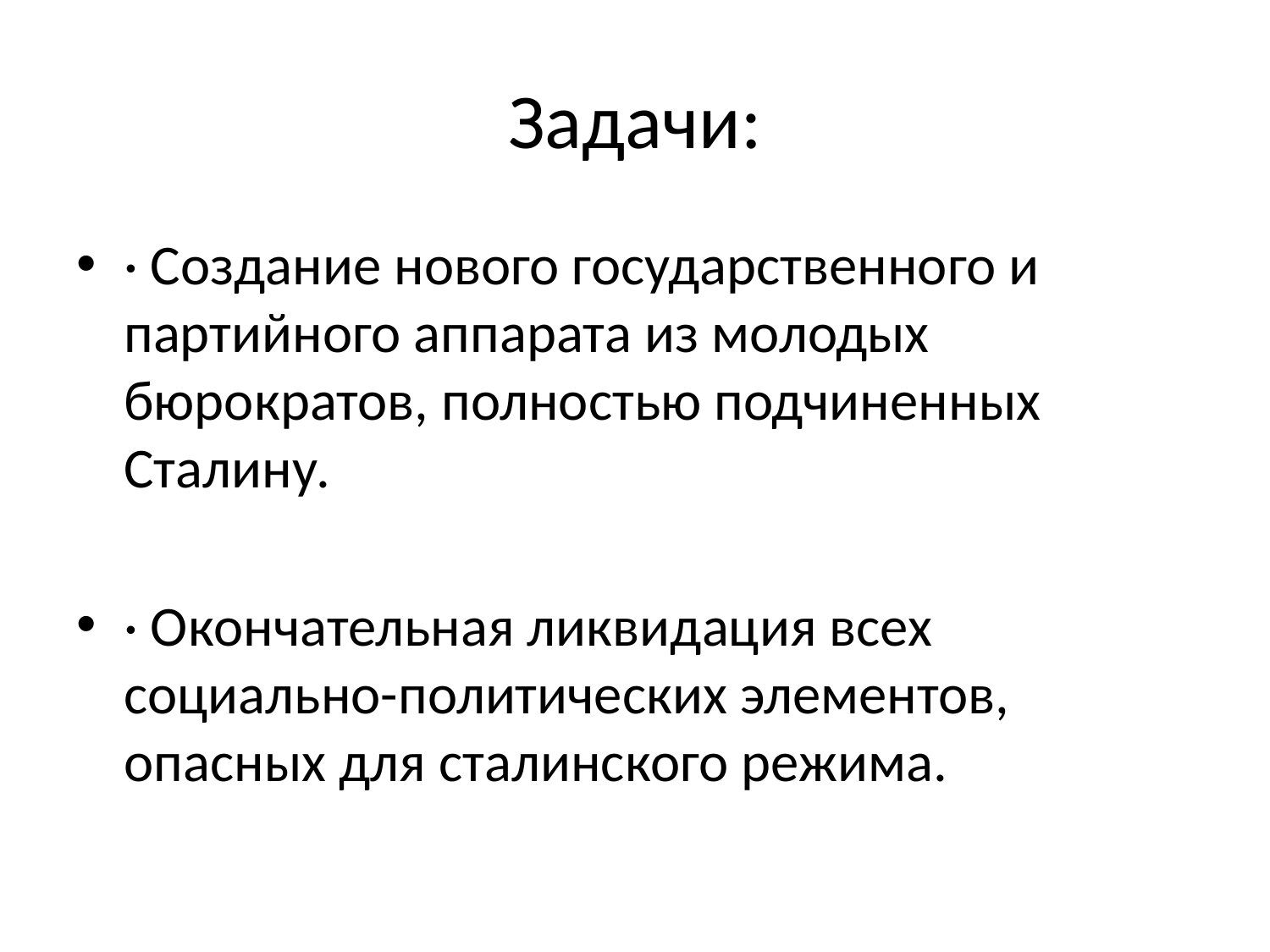

# Задачи:
· Создание нового государственного и партийного аппарата из молодых бюрократов, полностью подчиненных Сталину.

· Окончательная ликвидация всех социально-политических элементов, опасных для сталинского режима.